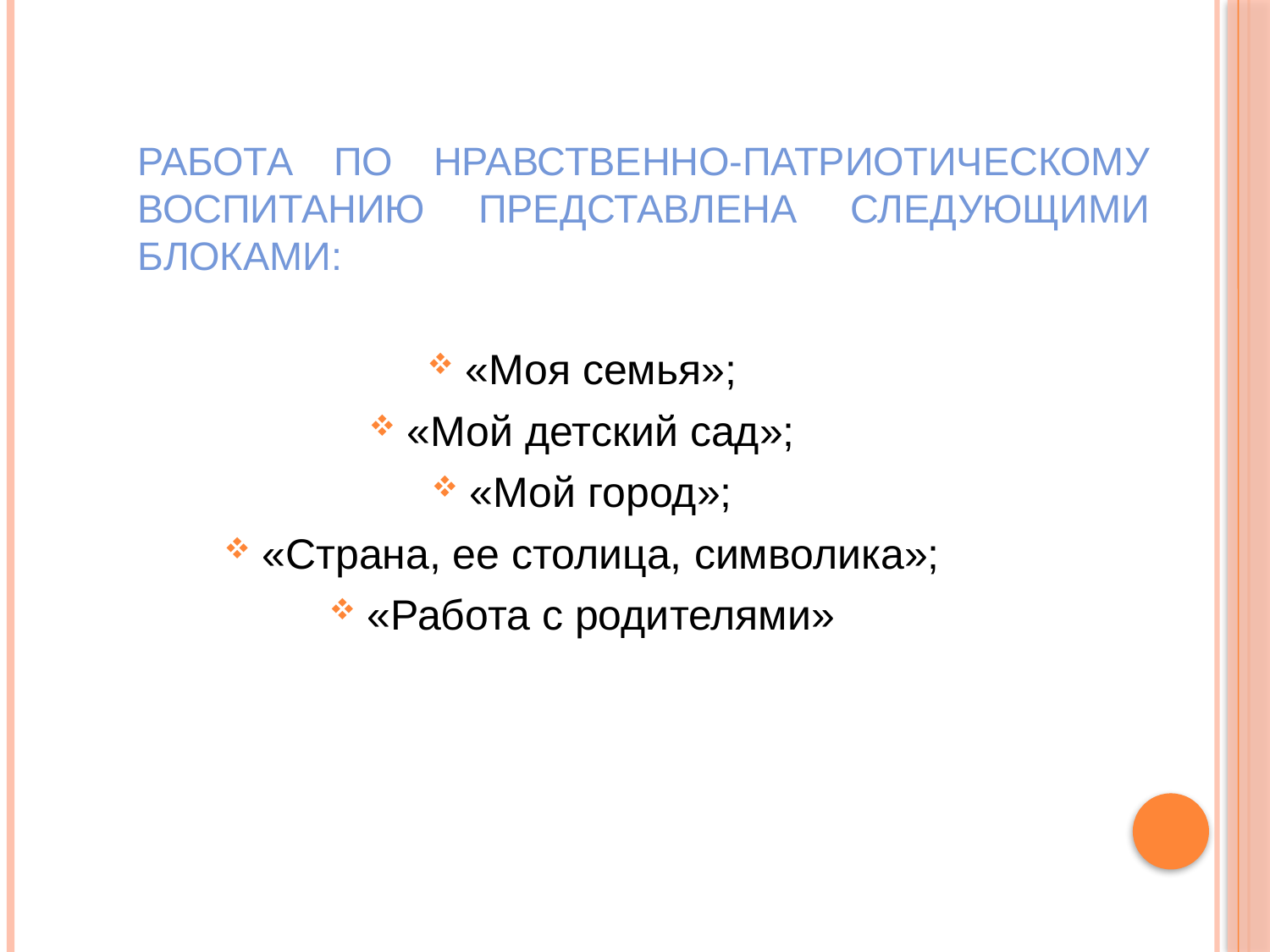

# Работа по нравственно-патриотическому воспитанию представлена следующими блоками:
«Моя семья»;
«Мой детский сад»;
«Мой город»;
«Страна, ее столица, символика»;
«Работа с родителями»